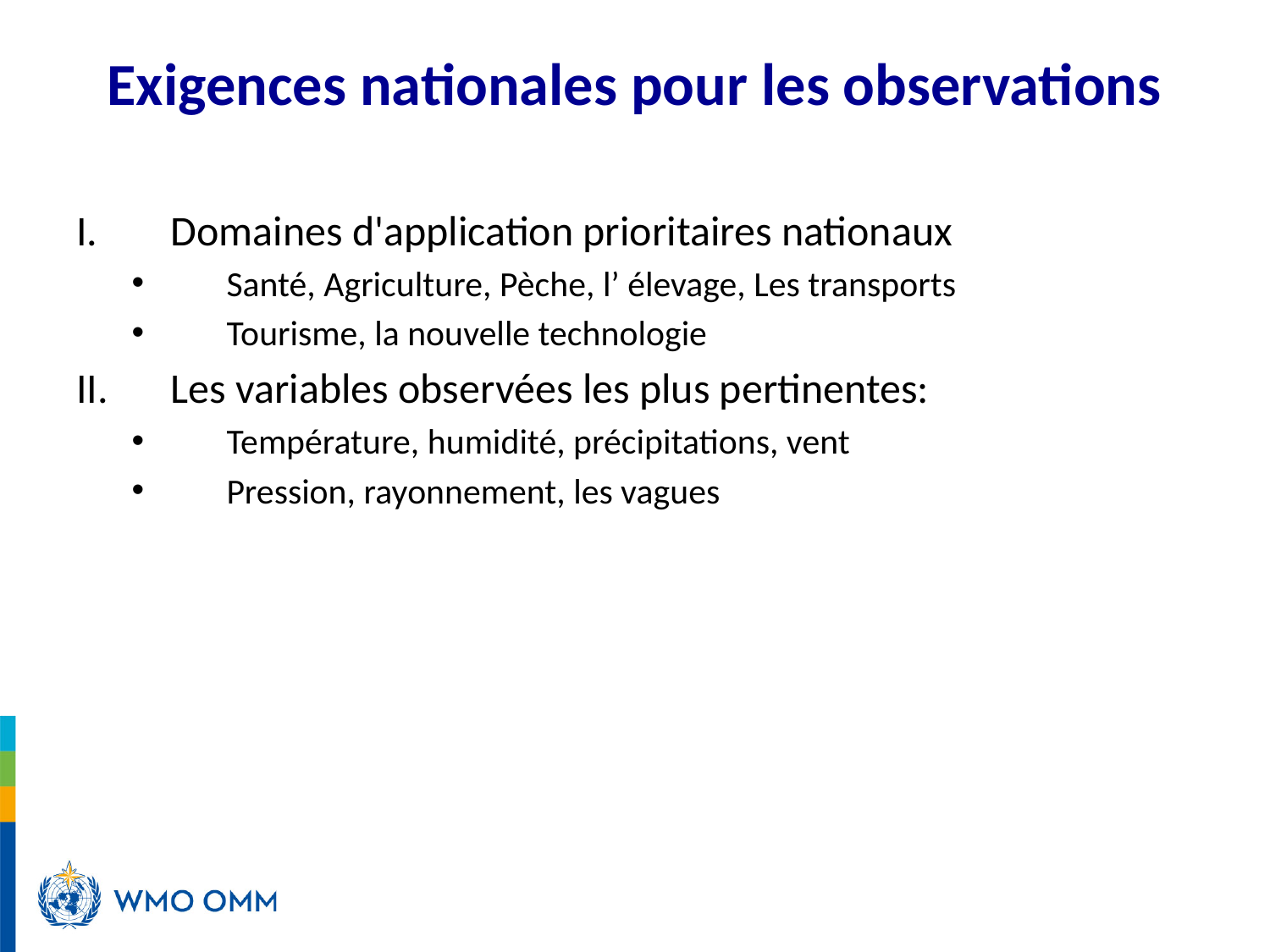

# Exigences nationales pour les observations
Domaines d'application prioritaires nationaux
Santé, Agriculture, Pèche, l’ élevage, Les transports
Tourisme, la nouvelle technologie
Les variables observées les plus pertinentes:
Température, humidité, précipitations, vent
Pression, rayonnement, les vagues